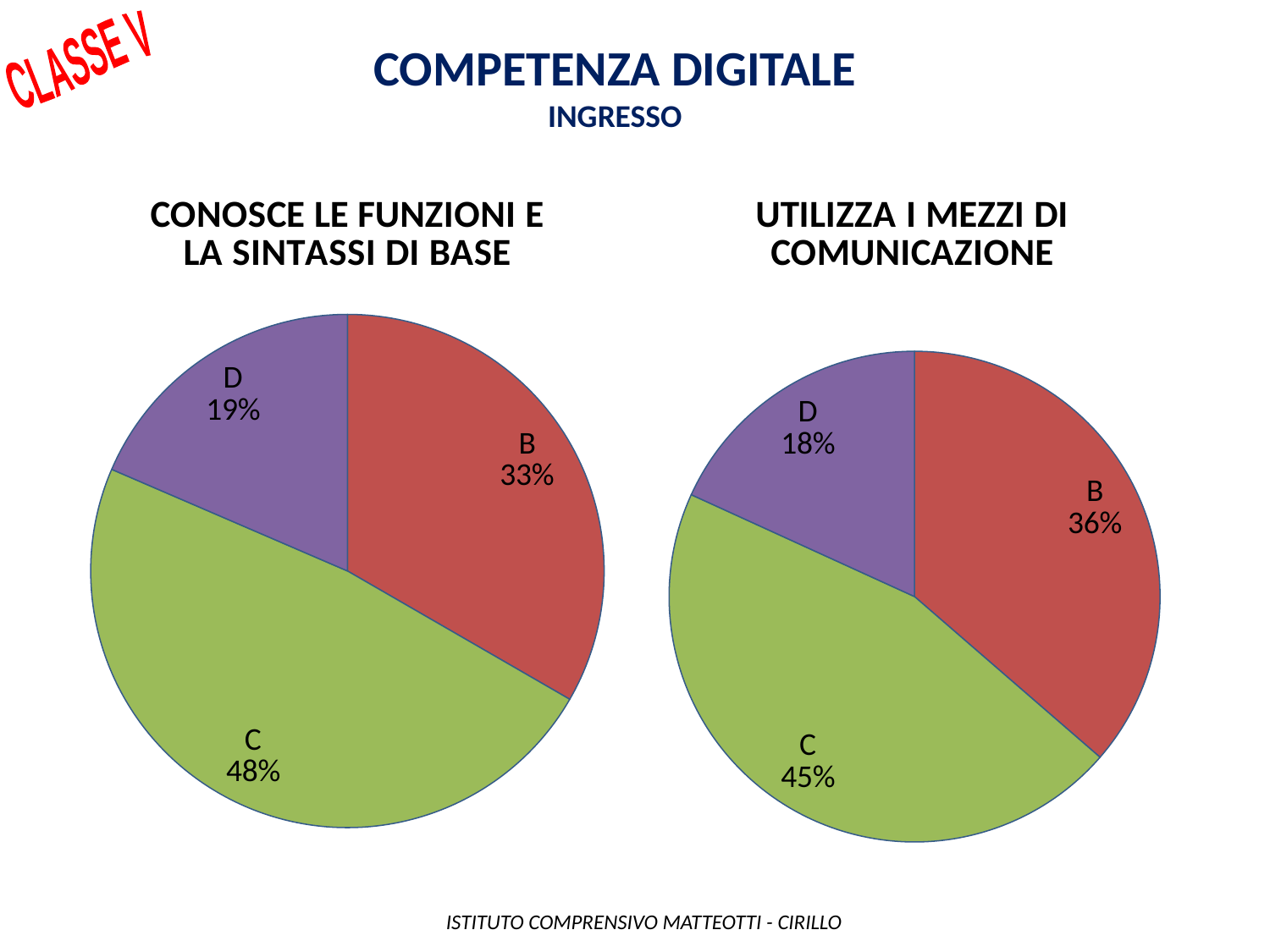

Competenza digitale
INGRESSO
CLASSE V

### Chart: CONOSCE LE FUNZIONI E LA SINTASSI DI BASE

| Category |  |
|---|---|
| A | 0.0 |
| B | 18.0 |
| C | 26.0 |
| D | 10.0 |

### Chart: UTILIZZA I MEZZI DI COMUNICAZIONE

| Category |  |
|---|---|
| A | 0.0 |
| B | 20.0 |
| C | 25.0 |
| D | 10.0 |
 ISTITUTO COMPRENSIVO MATTEOTTI - CIRILLO